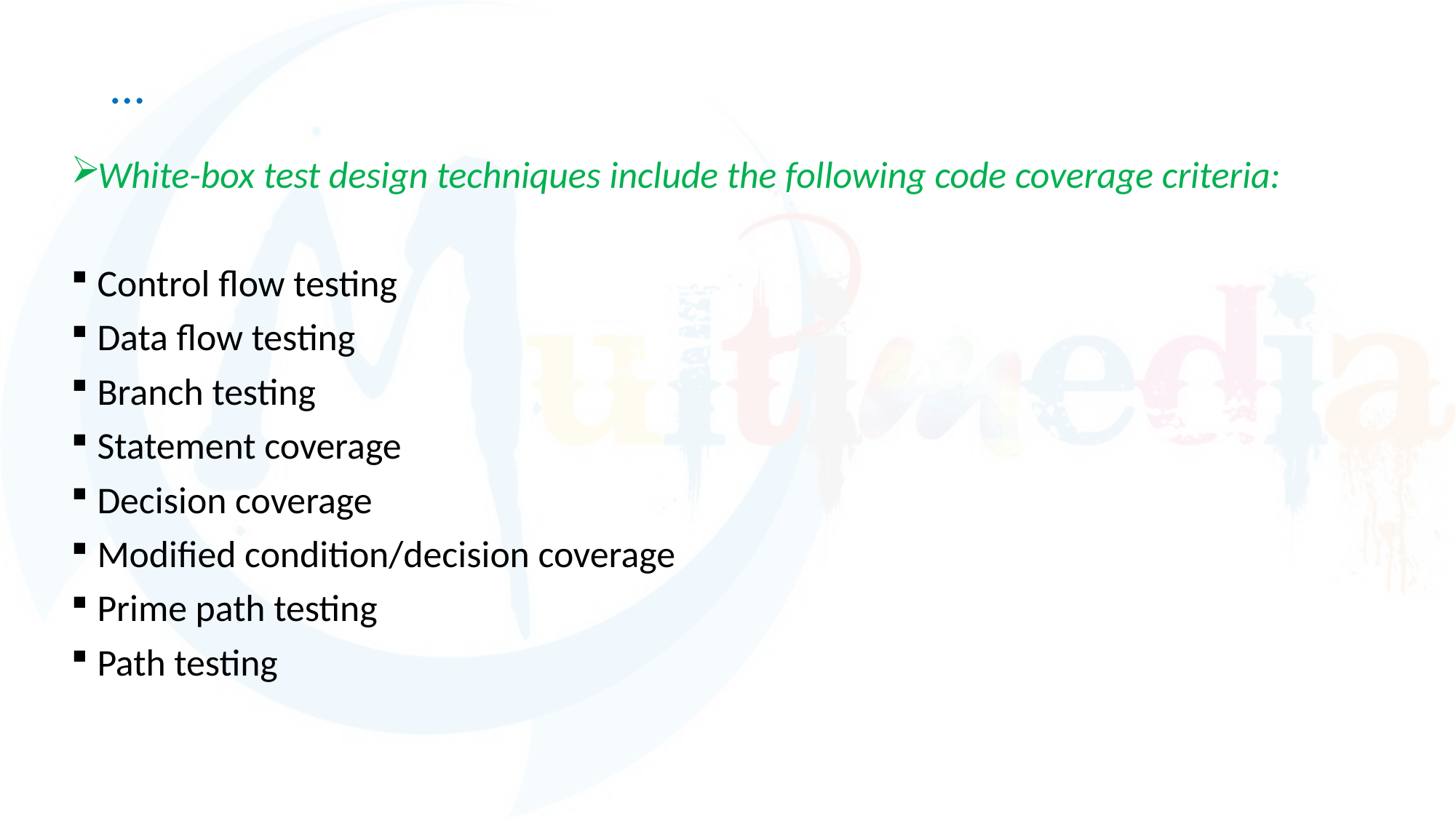

# …
White-box test design techniques include the following code coverage criteria:

Control flow testing
Data flow testing
Branch testing
Statement coverage
Decision coverage
Modified condition/decision coverage
Prime path testing
Path testing